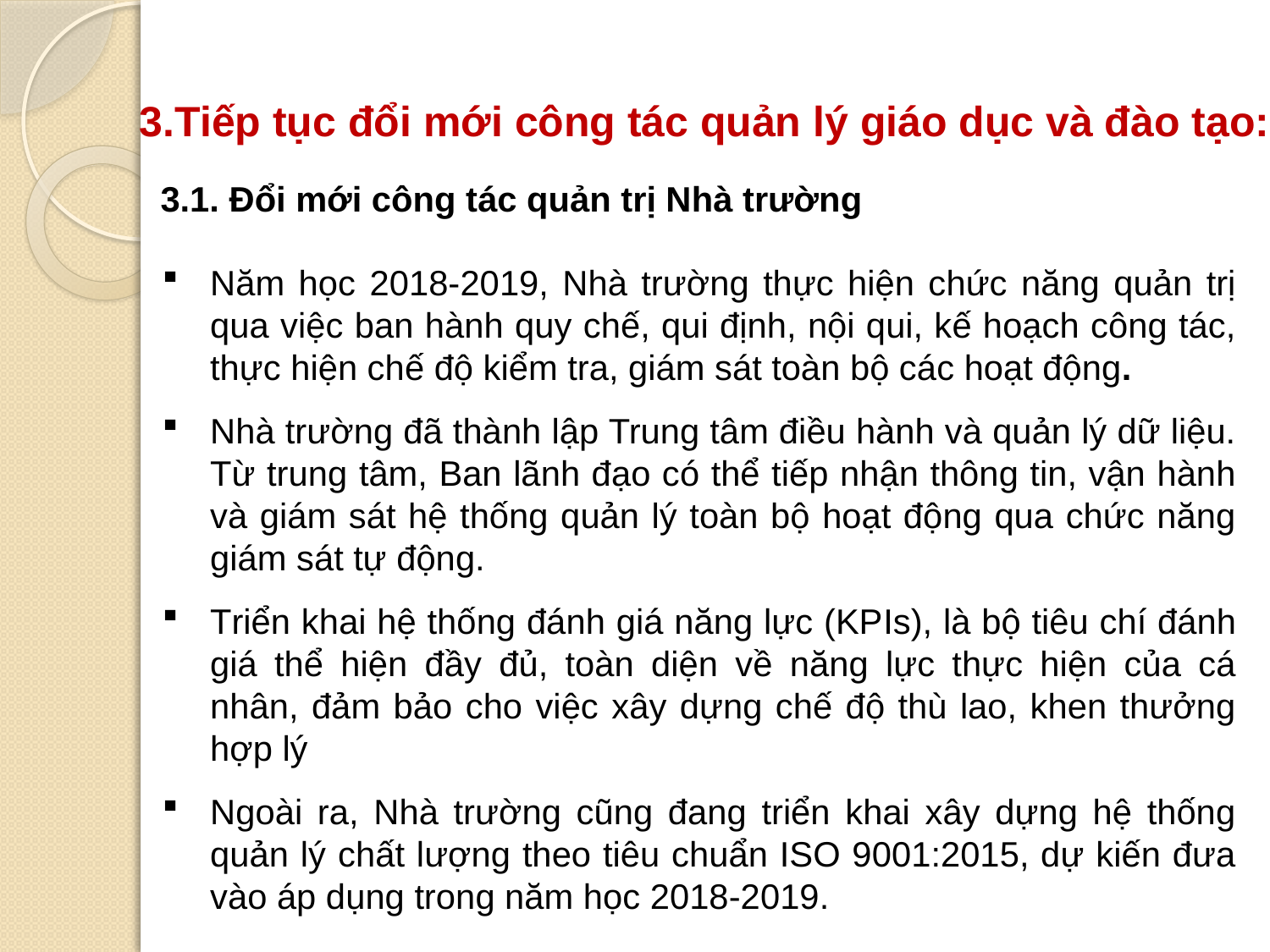

3.Tiếp tục đổi mới công tác quản lý giáo dục và đào tạo:
3.1. Đổi mới công tác quản trị Nhà trường
Năm học 2018-2019, Nhà trường thực hiện chức năng quản trị qua việc ban hành quy chế, qui định, nội qui, kế hoạch công tác, thực hiện chế độ kiểm tra, giám sát toàn bộ các hoạt động.
Nhà trường đã thành lập Trung tâm điều hành và quản lý dữ liệu. Từ trung tâm, Ban lãnh đạo có thể tiếp nhận thông tin, vận hành và giám sát hệ thống quản lý toàn bộ hoạt động qua chức năng giám sát tự động.
Triển khai hệ thống đánh giá năng lực (KPIs), là bộ tiêu chí đánh giá thể hiện đầy đủ, toàn diện về năng lực thực hiện của cá nhân, đảm bảo cho việc xây dựng chế độ thù lao, khen thưởng hợp lý
Ngoài ra, Nhà trường cũng đang triển khai xây dựng hệ thống quản lý chất lượng theo tiêu chuẩn ISO 9001:2015, dự kiến đưa vào áp dụng trong năm học 2018-2019.